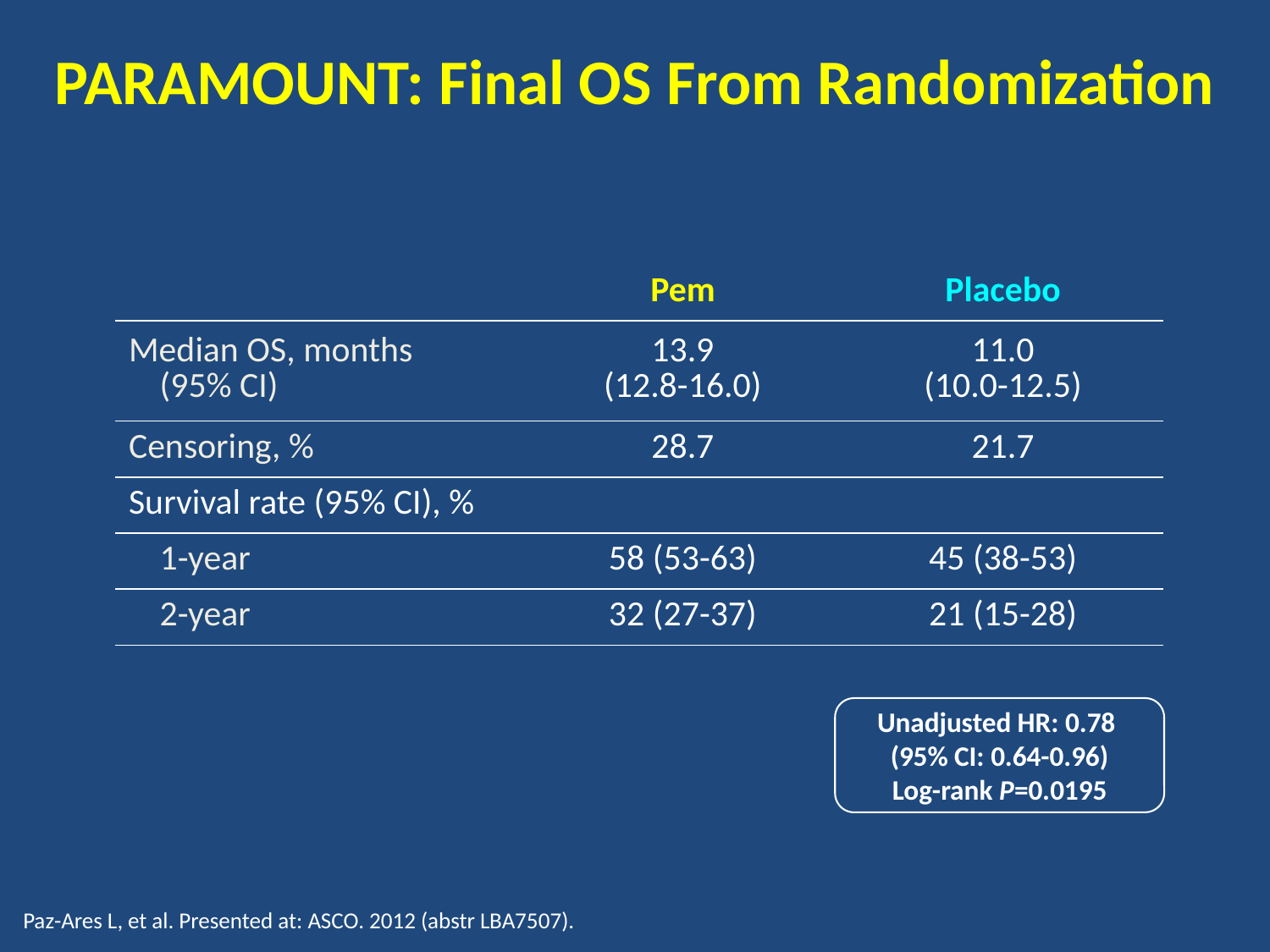

# PARAMOUNT: Final OS From Randomization
|  | Pem | Placebo |
| --- | --- | --- |
| Median OS, months (95% CI) | 13.9 (12.8-16.0) | 11.0 (10.0-12.5) |
| Censoring, % | 28.7 | 21.7 |
| Survival rate (95% CI), % |  |  |
| 1-year | 58 (53-63) | 45 (38-53) |
| 2-year | 32 (27-37) | 21 (15-28) |
Unadjusted HR: 0.78
(95% CI: 0.64-0.96)
Log-rank P=0.0195
Paz-Ares L, et al. Presented at: ASCO. 2012 (abstr LBA7507).